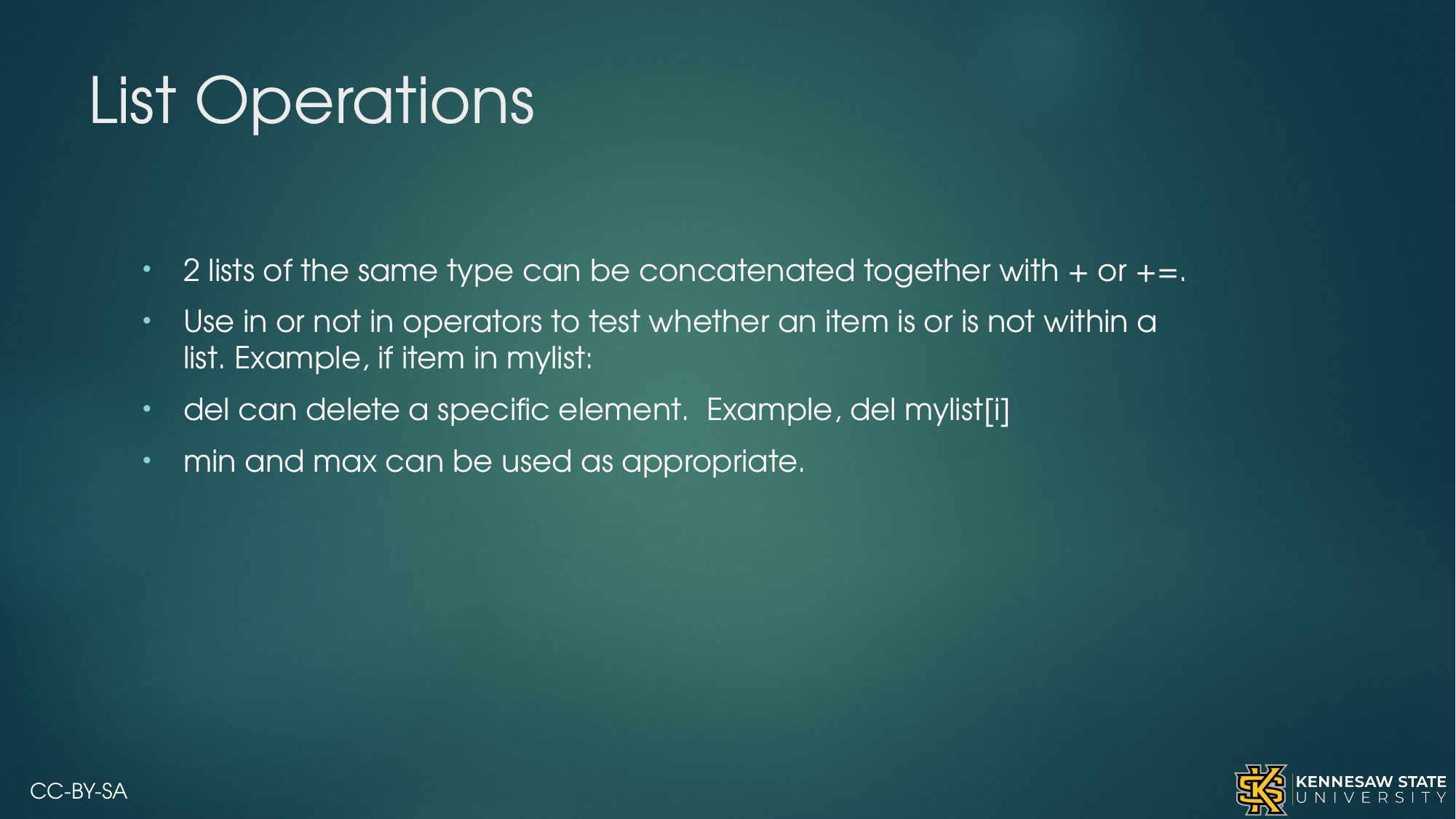

# List Operations
2 lists of the same type can be concatenated together with + or +=.
Use in or not in operators to test whether an item is or is not within a list. Example, if item in mylist:
del can delete a specific element.  Example, del mylist[i]
min and max can be used as appropriate.